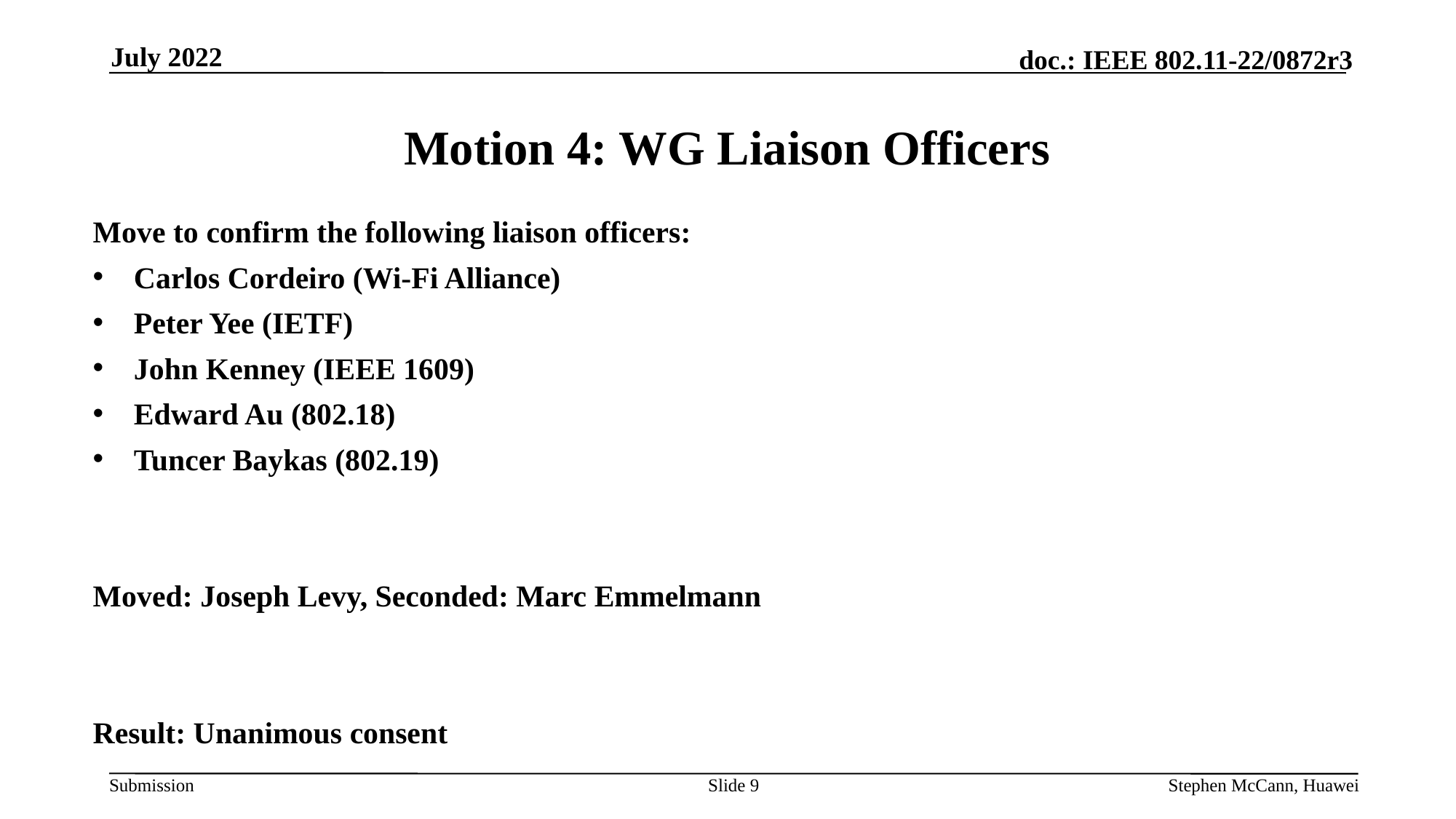

July 2022
# Motion 4: WG Liaison Officers
Move to confirm the following liaison officers:
Carlos Cordeiro (Wi-Fi Alliance)
Peter Yee (IETF)
John Kenney (IEEE 1609)
Edward Au (802.18)
Tuncer Baykas (802.19)

Moved: Joseph Levy, Seconded: Marc Emmelmann

Result: Unanimous consent

Slide 9
Stephen McCann, Huawei